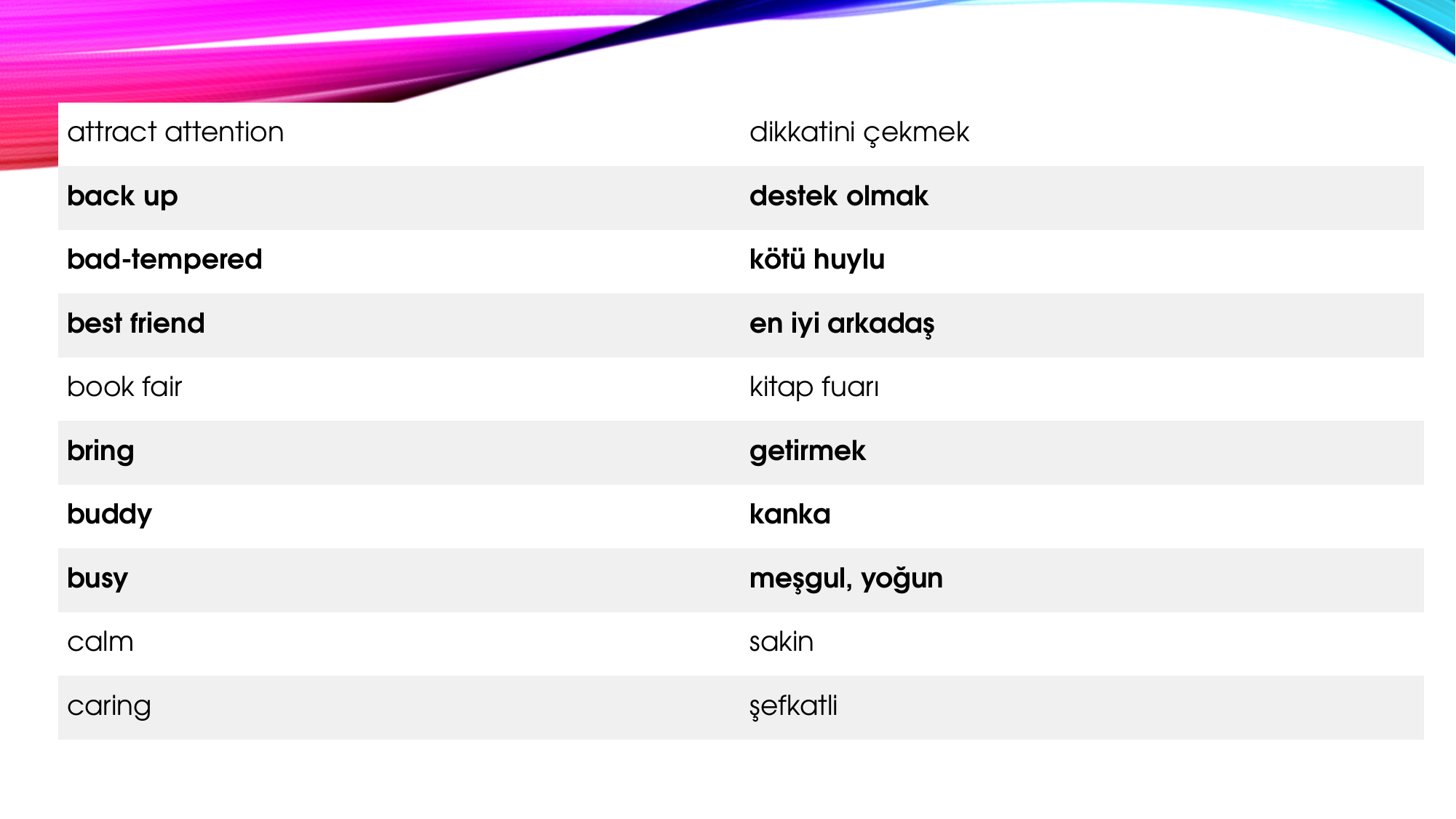

| attract attention | dikkatini çekmek |
| --- | --- |
| back up | destek olmak |
| bad-tempered | kötü huylu |
| best friend | en iyi arkadaş |
| book fair | kitap fuarı |
| bring | getirmek |
| buddy | kanka |
| busy | meşgul, yoğun |
| calm | sakin |
| caring | şefkatli |